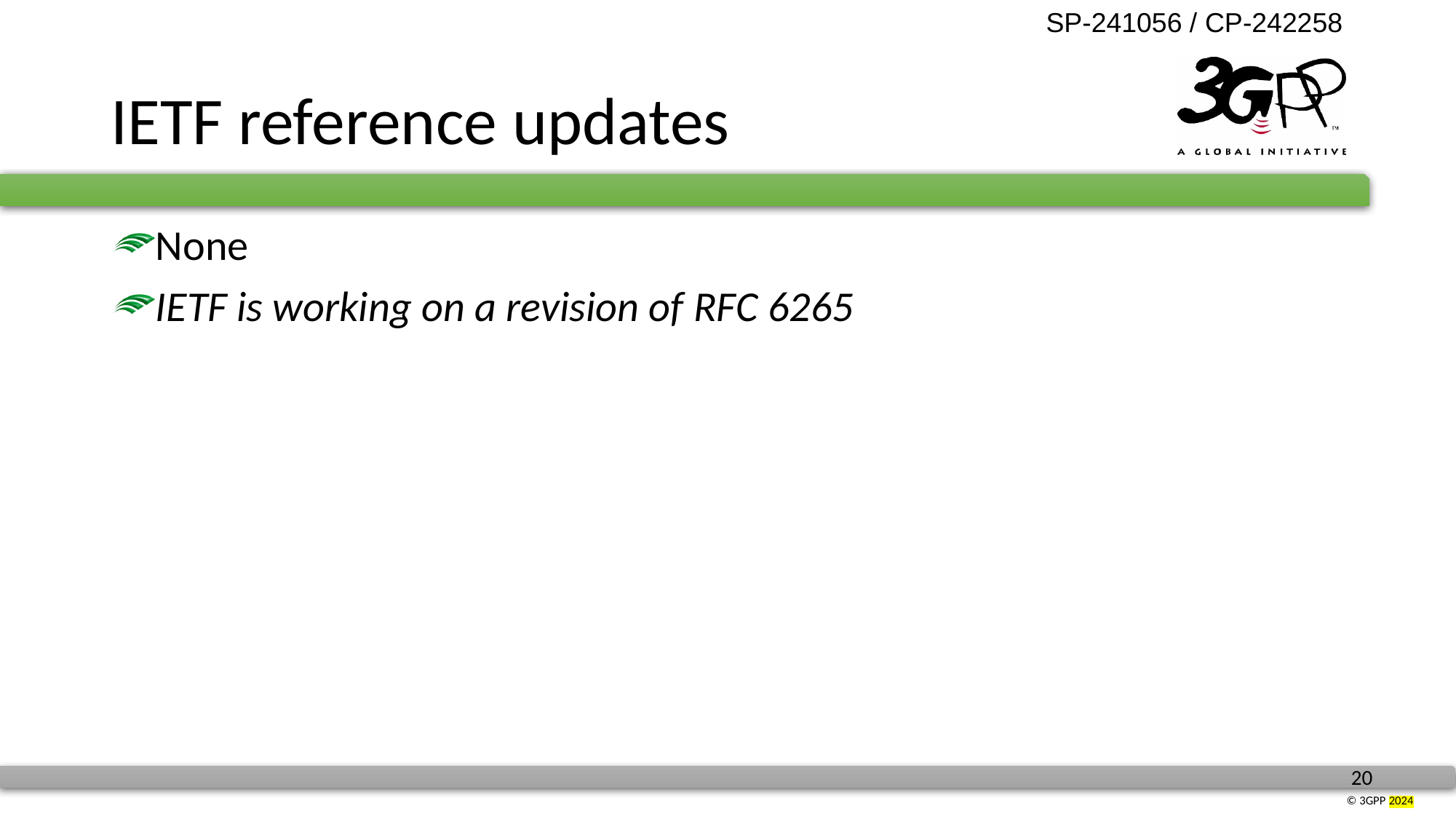

# IETF reference updates
None
IETF is working on a revision of RFC 6265